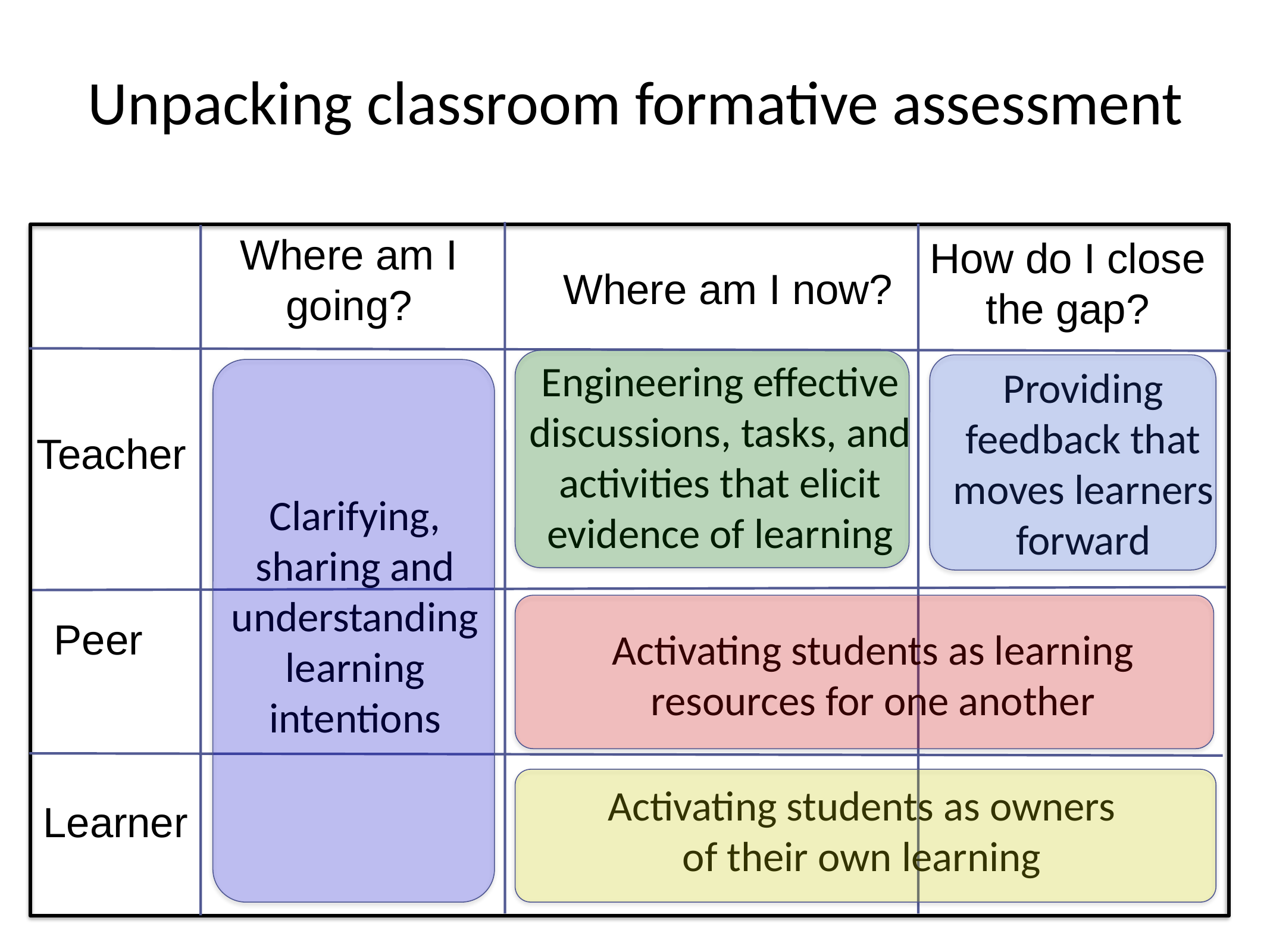

# Unpacking classroom formative assessment

Where am I going?

How do I close the gap?
Where am I now?

Engineering effective discussions, tasks, and activities that elicit evidence of learning

Providing feedback that moves learners forward

Teacher
Clarifying, sharing and understanding learning intentions

Peer
Activating students as learning
resources for one another

Activating students as owners
of their own learning
Learner